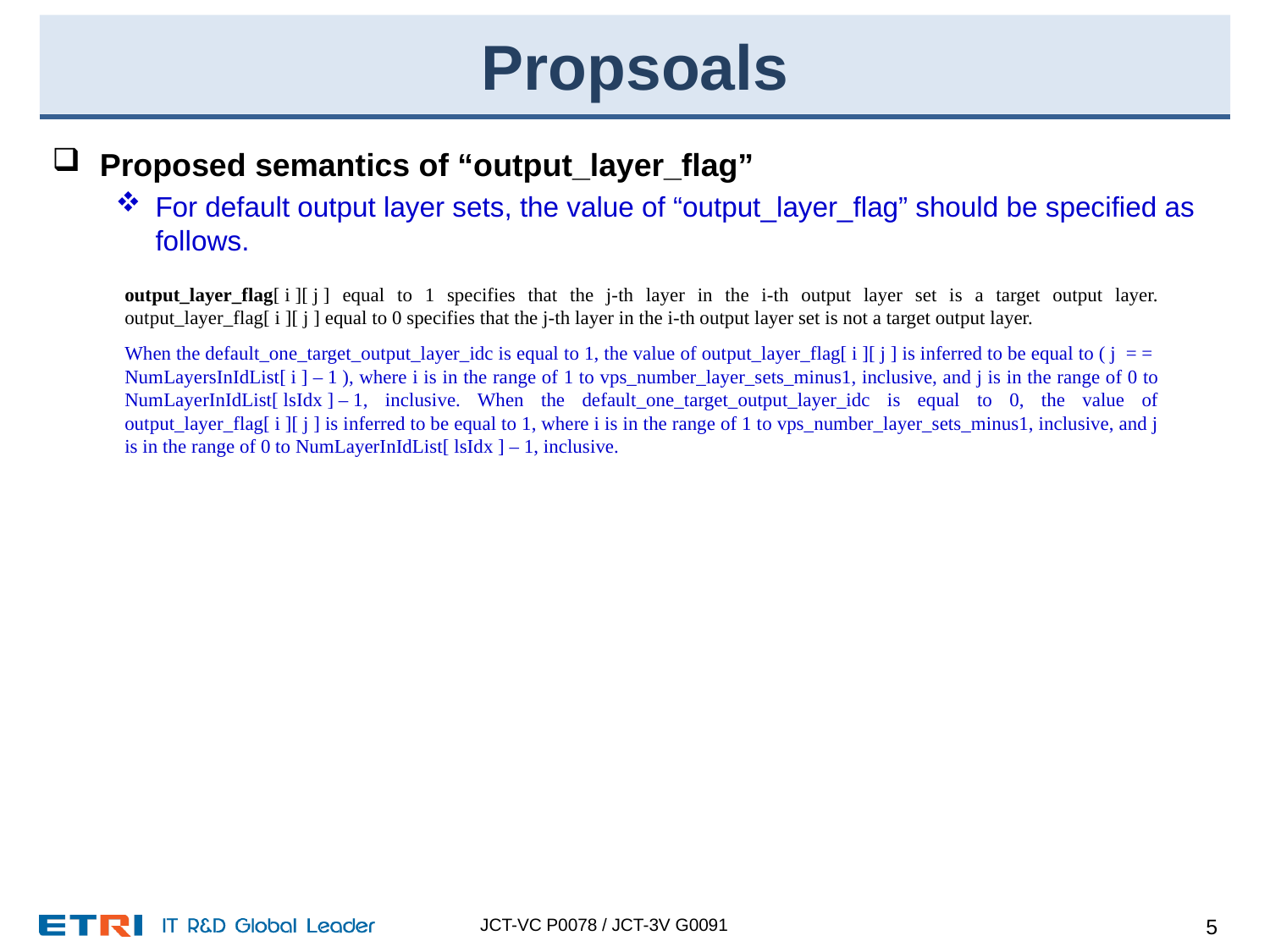

# Propsoals
Proposed semantics of “output_layer_flag”
For default output layer sets, the value of “output_layer_flag” should be specified as follows.
output_layer_flag[ i ][ j ] equal to 1 specifies that the j-th layer in the i-th output layer set is a target output layer. output_layer_flag[ i ][ j ] equal to 0 specifies that the j-th layer in the i-th output layer set is not a target output layer.
When the default_one_target_output_layer_idc is equal to 1, the value of output_layer_flag[ i ][ j ] is inferred to be equal to ( j  = =  NumLayersInIdList[ i ] – 1 ), where i is in the range of 1 to vps_number_layer_sets_minus1, inclusive, and j is in the range of 0 to NumLayerInIdList[ lsIdx ] – 1, inclusive. When the default_one_target_output_layer_idc is equal to 0, the value of output_layer_flag[ i ][ j ] is inferred to be equal to 1, where i is in the range of 1 to vps_number_layer_sets_minus1, inclusive, and j is in the range of 0 to NumLayerInIdList[ lsIdx ] – 1, inclusive.
5